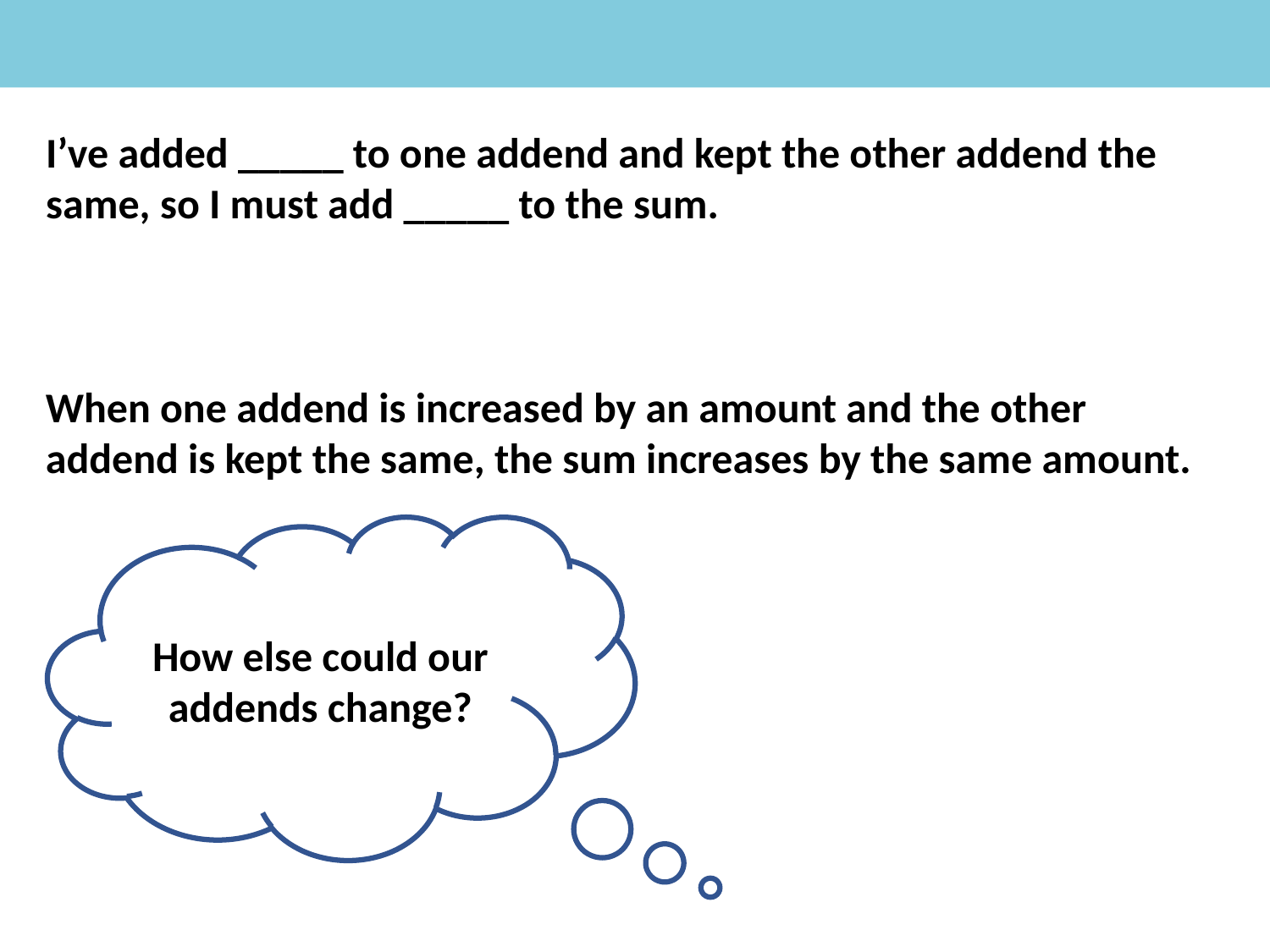

I’ve added _____ to one addend and kept the other addend the same, so I must add _____ to the sum.
When one addend is increased by an amount and the other addend is kept the same, the sum increases by the same amount.
How else could our addends change?